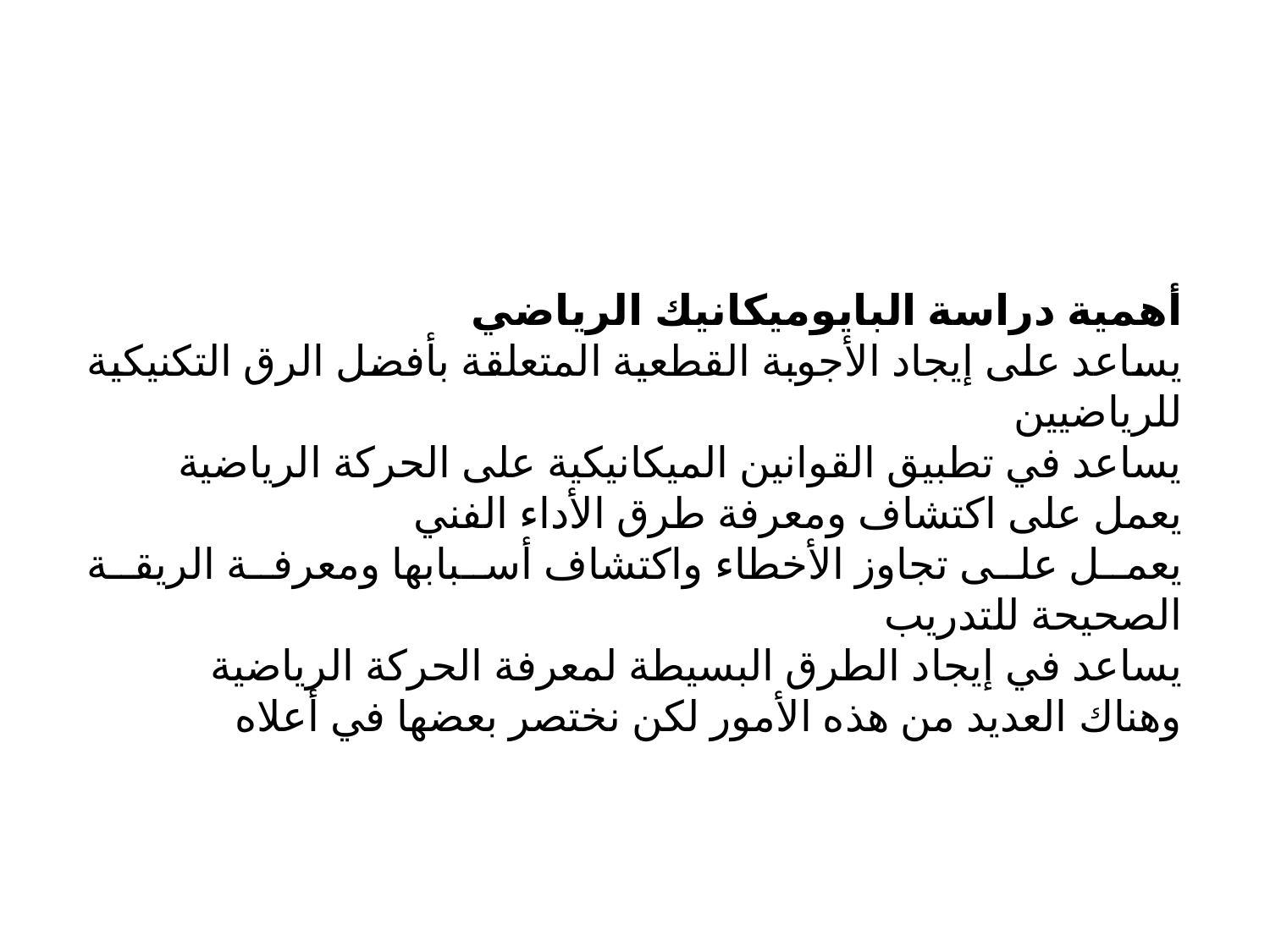

أهمية دراسة البايوميكانيك الرياضي
يساعد على إيجاد الأجوبة القطعية المتعلقة بأفضل الرق التكنيكية للرياضيين
يساعد في تطبيق القوانين الميكانيكية على الحركة الرياضية
يعمل على اكتشاف ومعرفة طرق الأداء الفني
يعمل على تجاوز الأخطاء واكتشاف أسبابها ومعرفة الريقة الصحيحة للتدريب
يساعد في إيجاد الطرق البسيطة لمعرفة الحركة الرياضية
وهناك العديد من هذه الأمور لكن نختصر بعضها في أعلاه